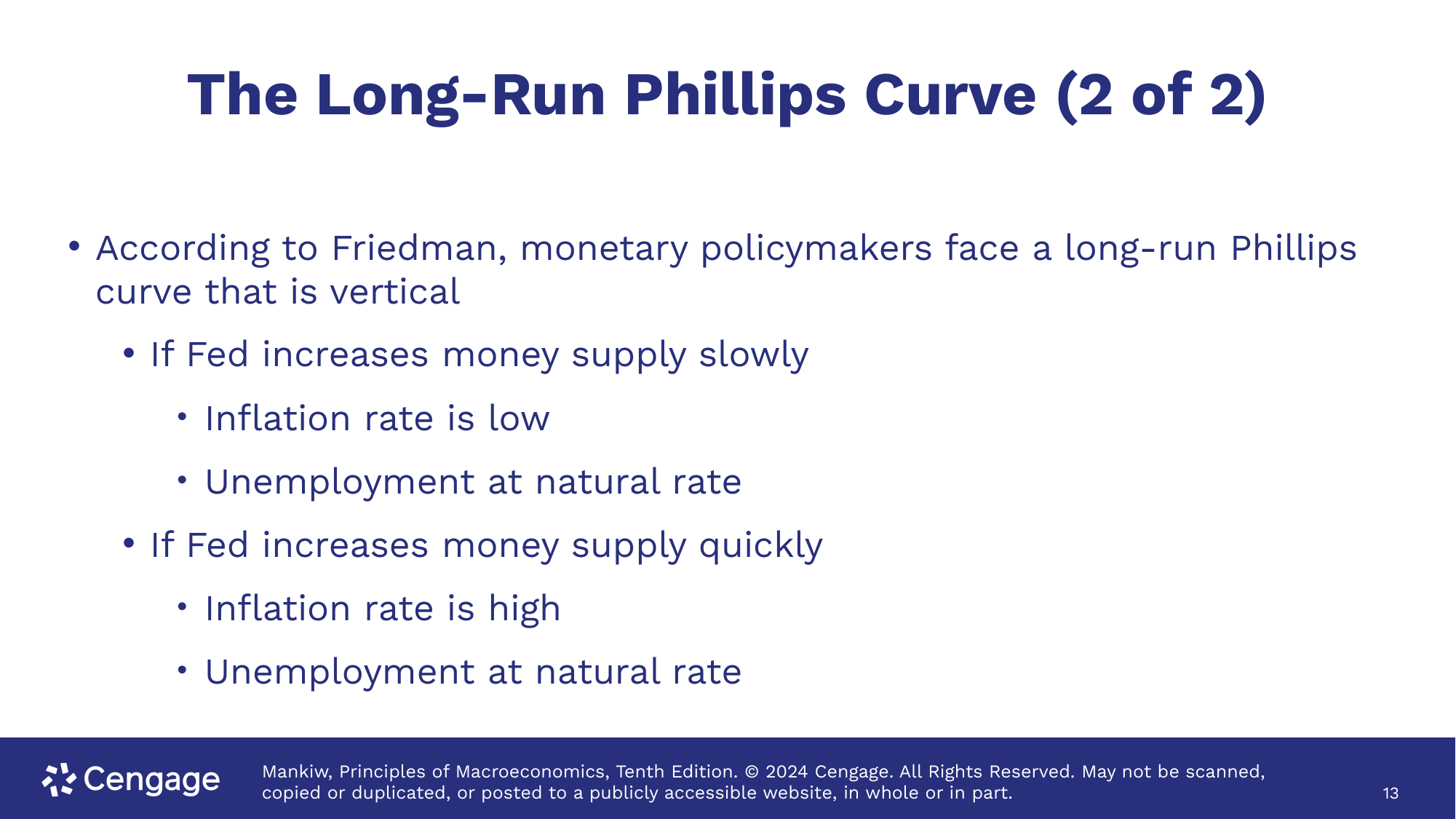

# The Long-Run Phillips Curve (2 of 2)
According to Friedman, monetary policymakers face a long-run Phillips curve that is vertical
If Fed increases money supply slowly
Inflation rate is low
Unemployment at natural rate
If Fed increases money supply quickly
Inflation rate is high
Unemployment at natural rate